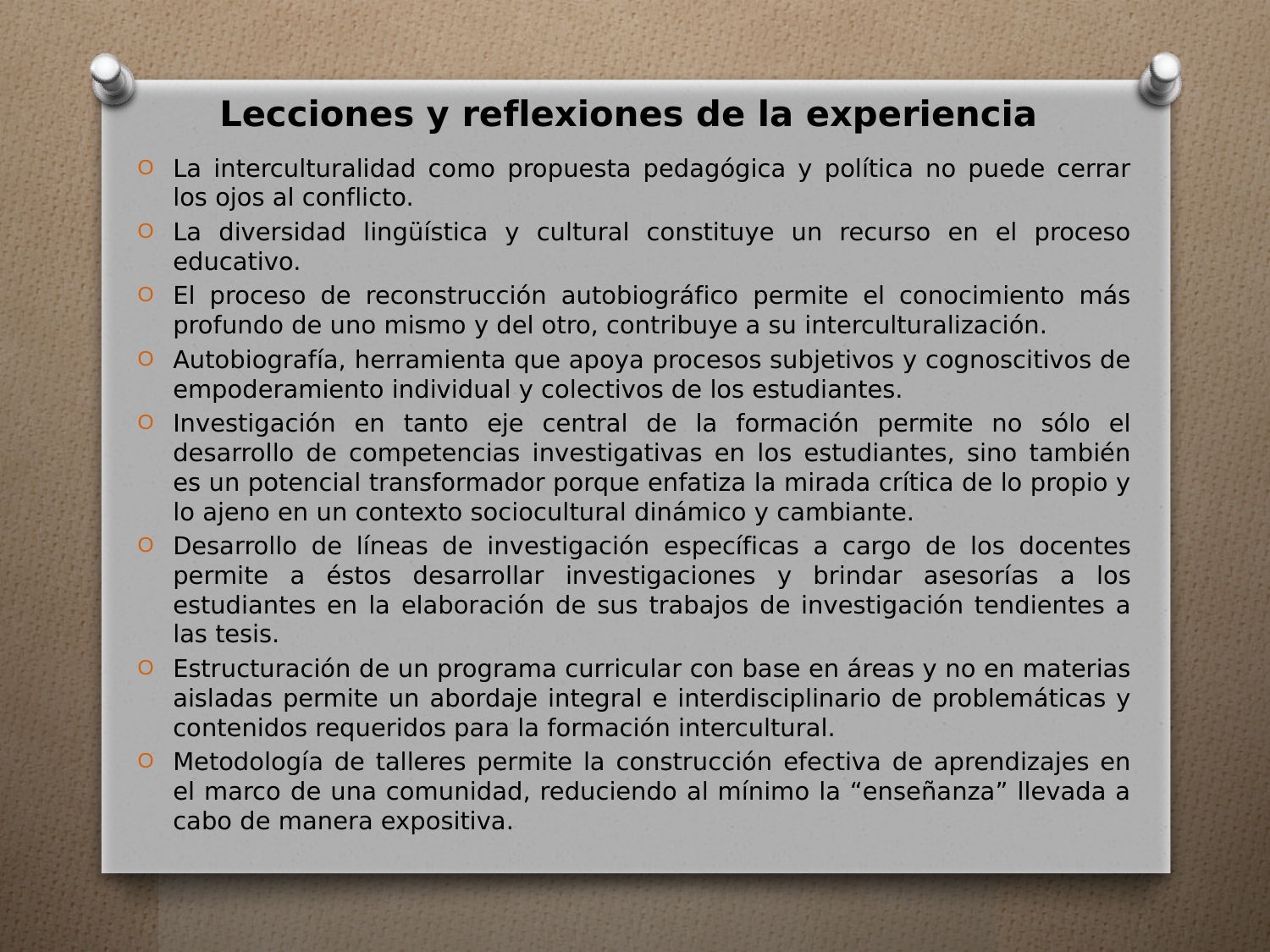

# Lecciones y reflexiones de la experiencia
La interculturalidad como propuesta pedagógica y política no puede cerrar los ojos al conflicto.
La diversidad lingüística y cultural constituye un recurso en el proceso educativo.
El proceso de reconstrucción autobiográfico permite el conocimiento más profundo de uno mismo y del otro, contribuye a su interculturalización.
Autobiografía, herramienta que apoya procesos subjetivos y cognoscitivos de empoderamiento individual y colectivos de los estudiantes.
Investigación en tanto eje central de la formación permite no sólo el desarrollo de competencias investigativas en los estudiantes, sino también es un potencial transformador porque enfatiza la mirada crítica de lo propio y lo ajeno en un contexto sociocultural dinámico y cambiante.
Desarrollo de líneas de investigación específicas a cargo de los docentes permite a éstos desarrollar investigaciones y brindar asesorías a los estudiantes en la elaboración de sus trabajos de investigación tendientes a las tesis.
Estructuración de un programa curricular con base en áreas y no en materias aisladas permite un abordaje integral e interdisciplinario de problemáticas y contenidos requeridos para la formación intercultural.
Metodología de talleres permite la construcción efectiva de aprendizajes en el marco de una comunidad, reduciendo al mínimo la “enseñanza” llevada a cabo de manera expositiva.